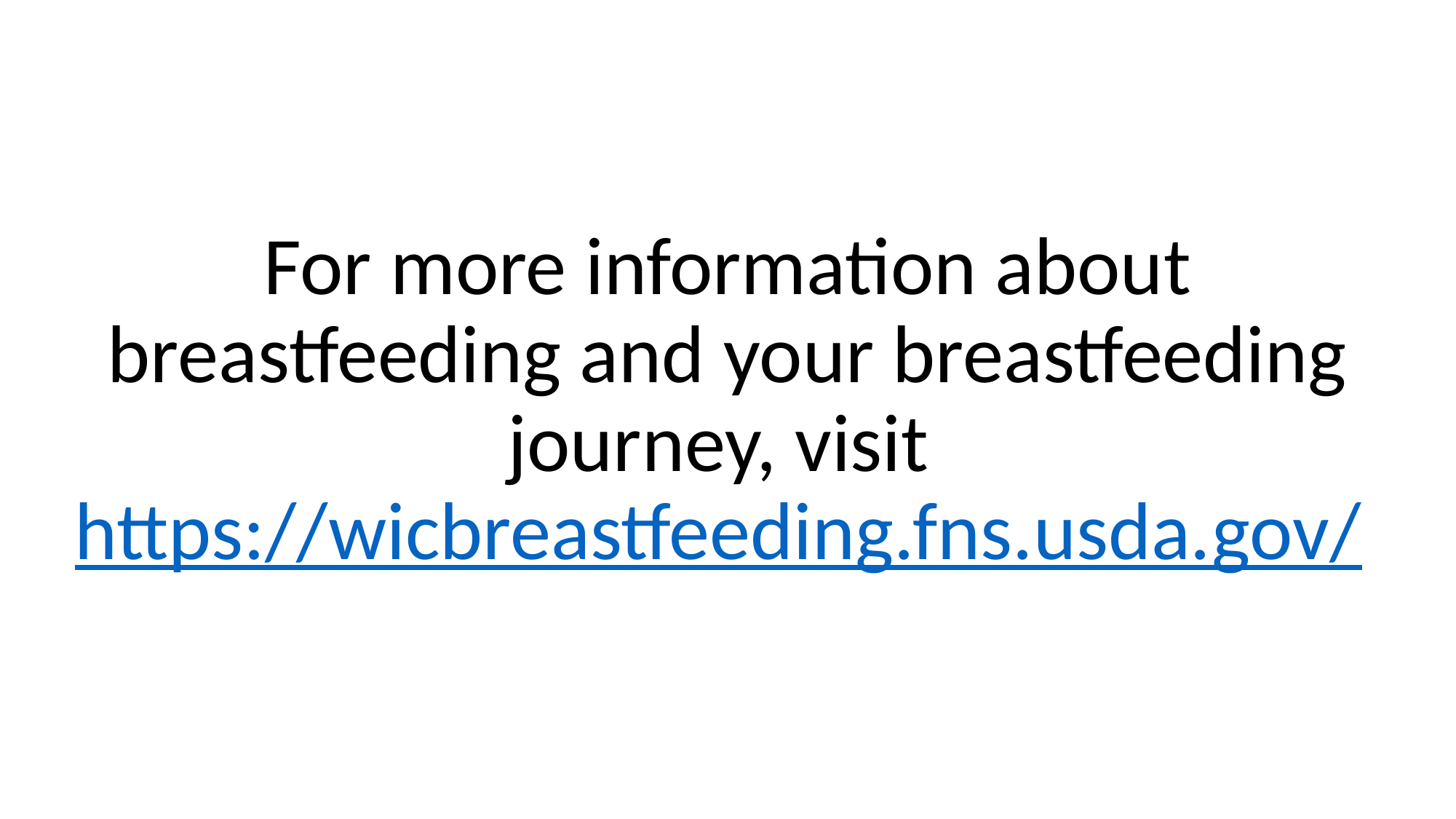

For more information about breastfeeding and your breastfeeding journey, visit https://wicbreastfeeding.fns.usda.gov/